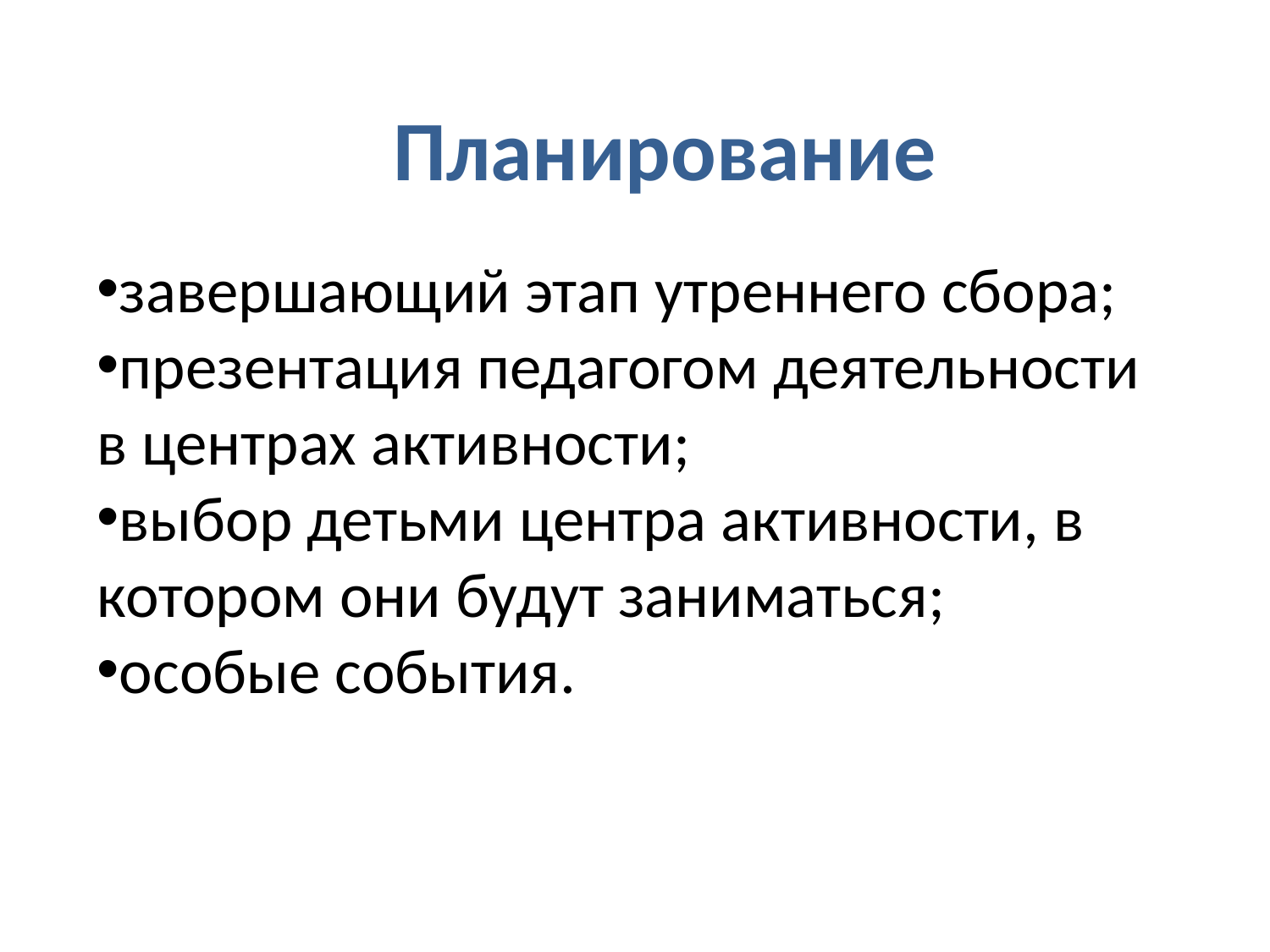

# Планирование
завершающий этап утреннего сбора;
презентация педагогом деятельности в центрах активности;
выбор детьми центра активности, в котором они будут заниматься;
особые события.